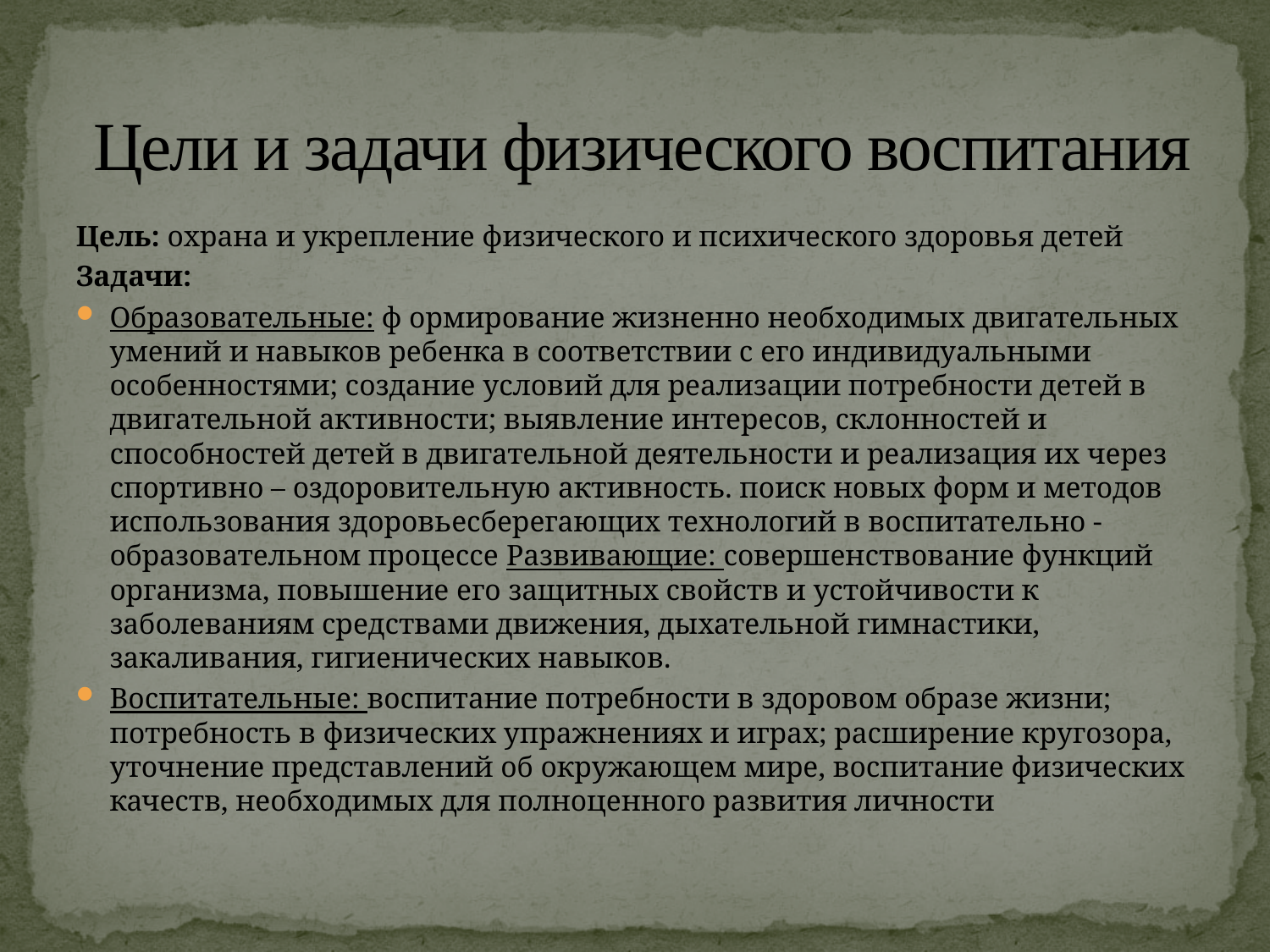

# Цели и задачи физического воспитания
Цель: охрана и укрепление физического и психического здоровья детей
Задачи:
Образовательные: ф ормирование жизненно необходимых двигательных умений и навыков ребенка в соответствии с его индивидуальными особенностями; создание условий для реализации потребности детей в двигательной активности; выявление интересов, склонностей и способностей детей в двигательной деятельности и реализация их через спортивно – оздоровительную активность. поиск новых форм и методов использования здоровьесберегающих технологий в воспитательно -образовательном процессе Развивающие: совершенствование функций организма, повышение его защитных свойств и устойчивости к заболеваниям средствами движения, дыхательной гимнастики, закаливания, гигиенических навыков.
Воспитательные: воспитание потребности в здоровом образе жизни; потребность в физических упражнениях и играх; расширение кругозора, уточнение представлений об окружающем мире, воспитание физических качеств, необходимых для полноценного развития личности